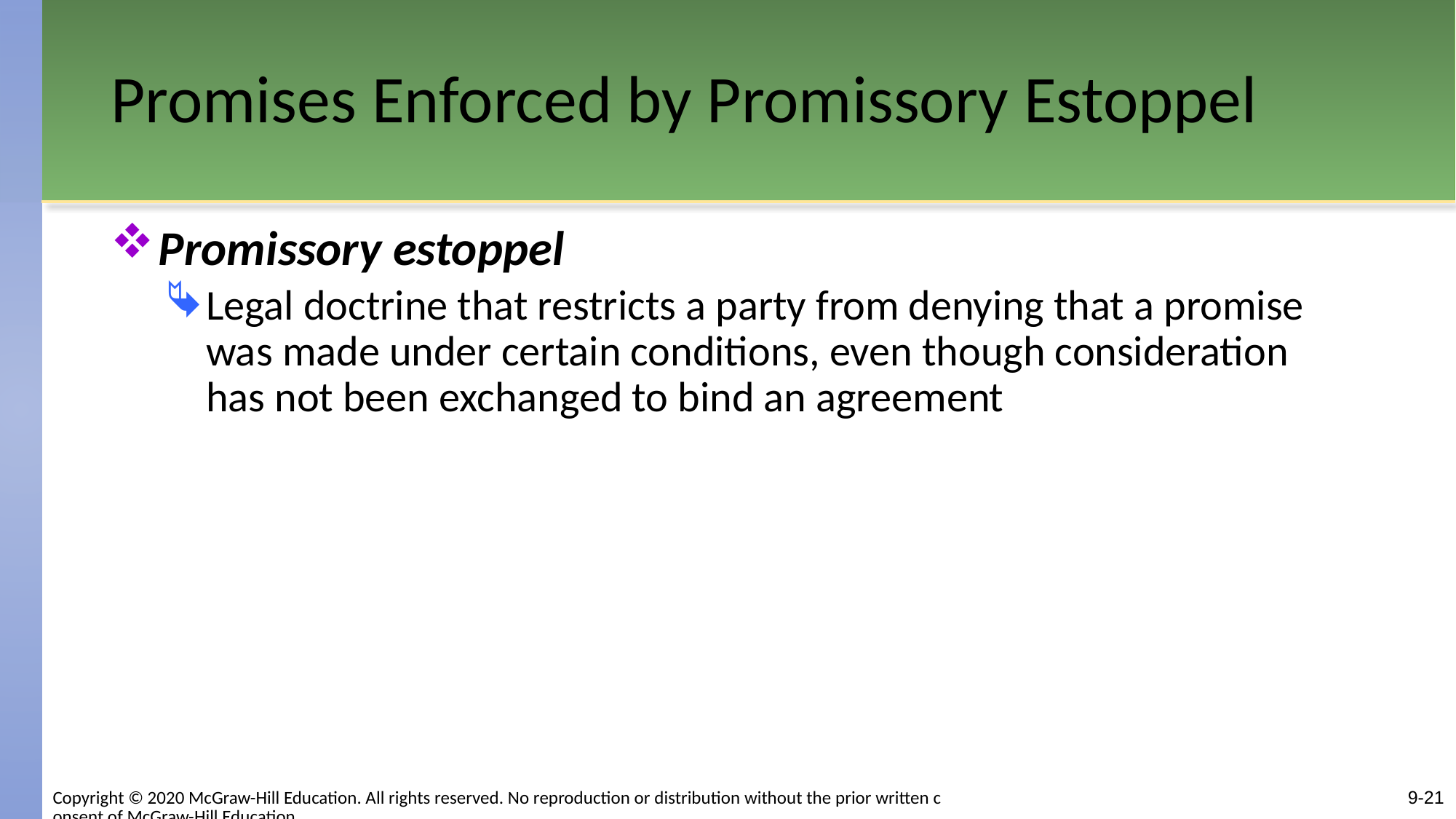

# Promises Enforced by Promissory Estoppel
Promissory estoppel
Legal doctrine that restricts a party from denying that a promise was made under certain conditions, even though consideration has not been exchanged to bind an agreement

9-21
Copyright © 2020 McGraw-Hill Education. All rights reserved. No reproduction or distribution without the prior written consent of McGraw-Hill Education.